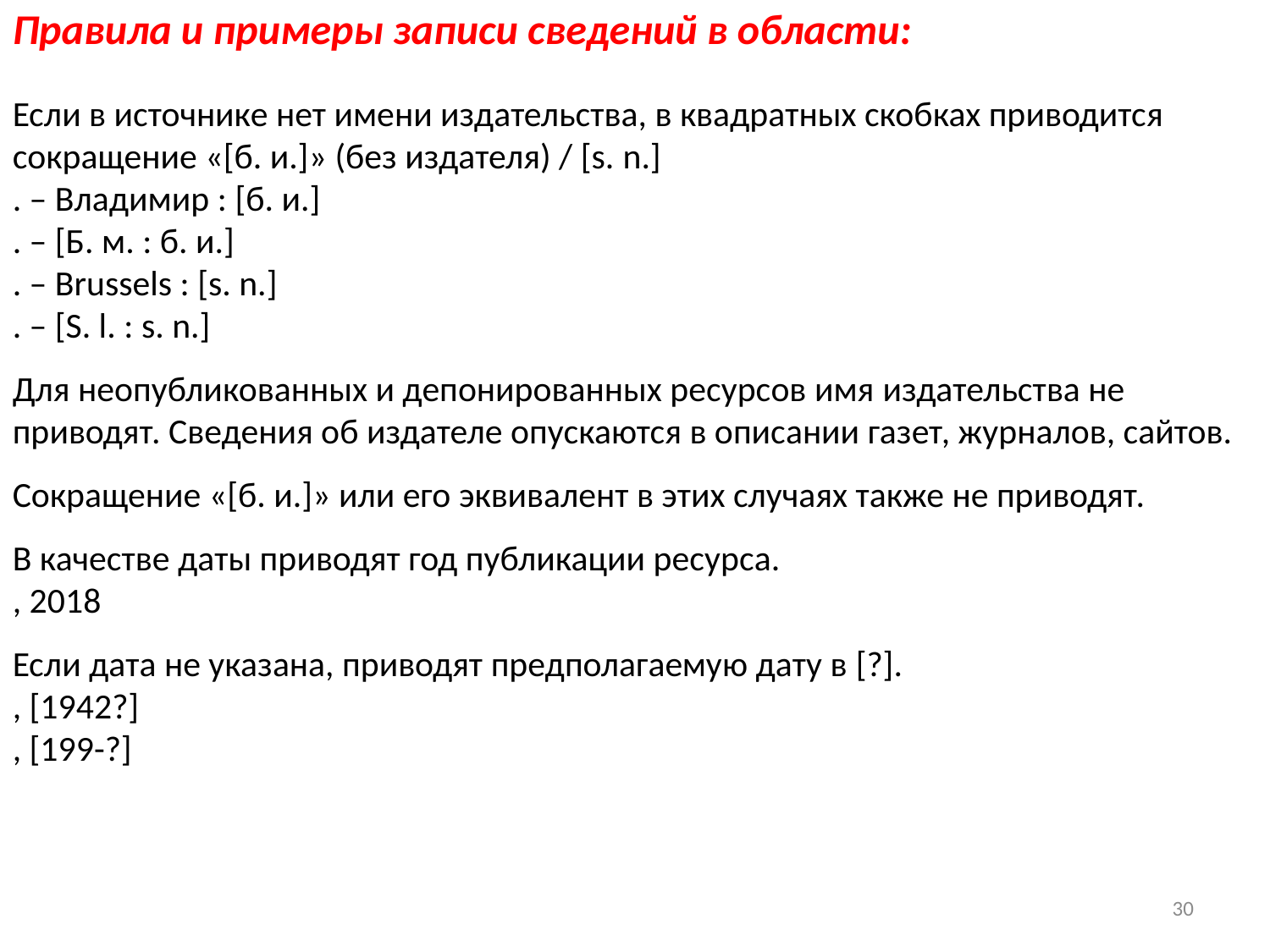

Правила и примеры записи сведений в области:

Если в источнике нет имени издательства, в квадратных скобках приводится сокращение «[б. и.]» (без издателя) / [s. n.]
. – Владимир : [б. и.]
. – [Б. м. : б. и.]
. – Brussels : [s. n.]
. – [S. l. : s. n.]
Для неопубликованных и депонированных ресурсов имя издательства не приводят. Сведения об издателе опускаются в описании газет, журналов, сайтов.
Сокращение «[б. и.]» или его эквивалент в этих случаях также не приводят.
В качестве даты приводят год публикации ресурса.
, 2018
Если дата не указана, приводят предполагаемую дату в [?].
, [1942?]
, [199-?]
30